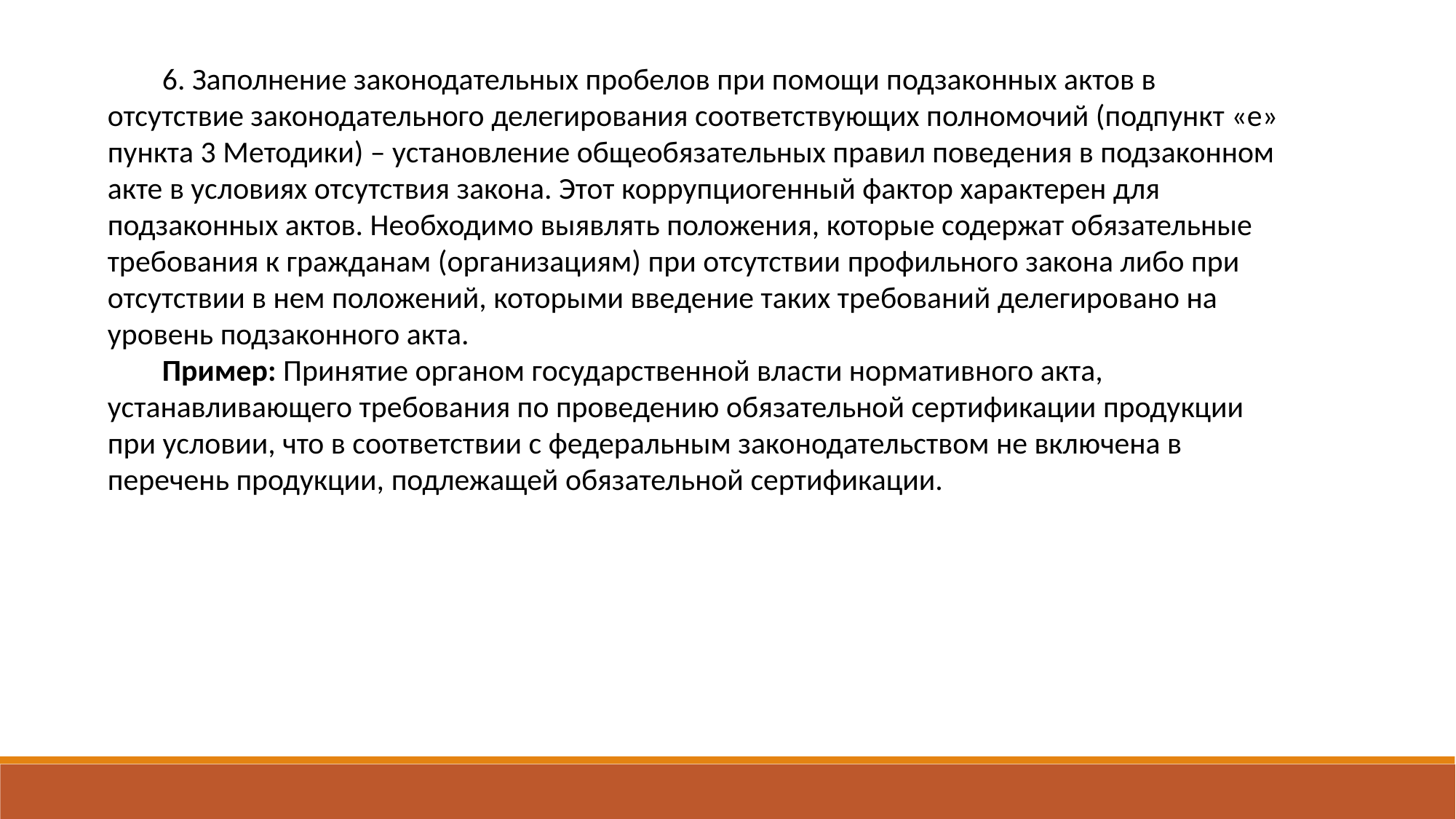

6. Заполнение законодательных пробелов при помощи подзаконных актов в отсутствие законодательного делегирования соответствующих полномочий (подпункт «е» пункта 3 Методики) – установление общеобязательных правил поведения в подзаконном акте в условиях отсутствия закона. Этот коррупциогенный фактор характерен для подзаконных актов. Необходимо выявлять положения, которые содержат обязательные требования к гражданам (организациям) при отсутствии профильного закона либо при отсутствии в нем положений, которыми введение таких требований делегировано на уровень подзаконного акта.
Пример: Принятие органом государственной власти нормативного акта, устанавливающего требования по проведению обязательной сертификации продукции при условии, что в соответствии с федеральным законодательством не включена в перечень продукции, подлежащей обязательной сертификации.